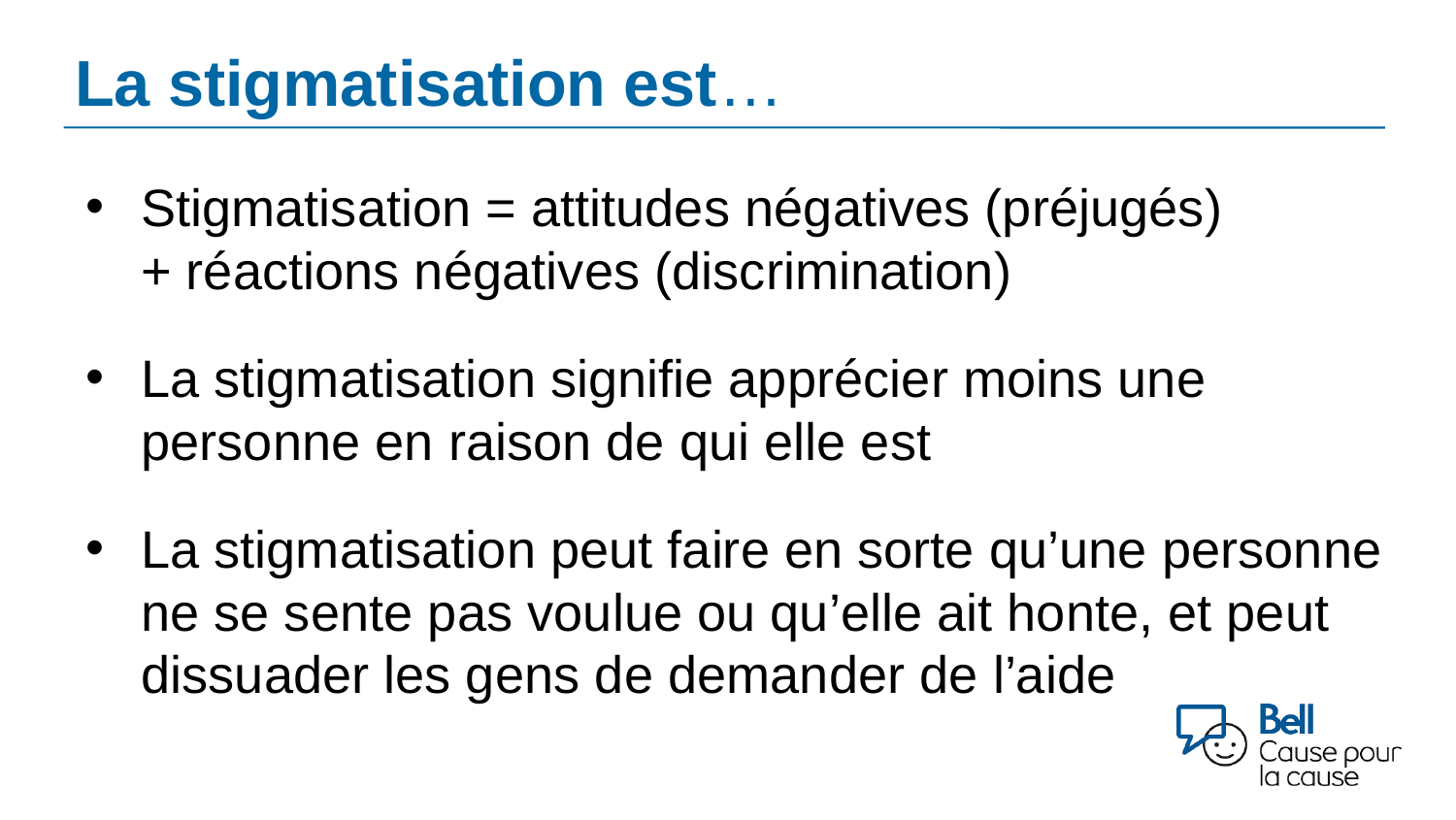

# La stigmatisation est…
Stigmatisation = attitudes négatives (préjugés)
+ réactions négatives (discrimination)
La stigmatisation signifie apprécier moins une personne en raison de qui elle est
La stigmatisation peut faire en sorte qu’une personne ne se sente pas voulue ou qu’elle ait honte, et peut dissuader les gens de demander de l’aide